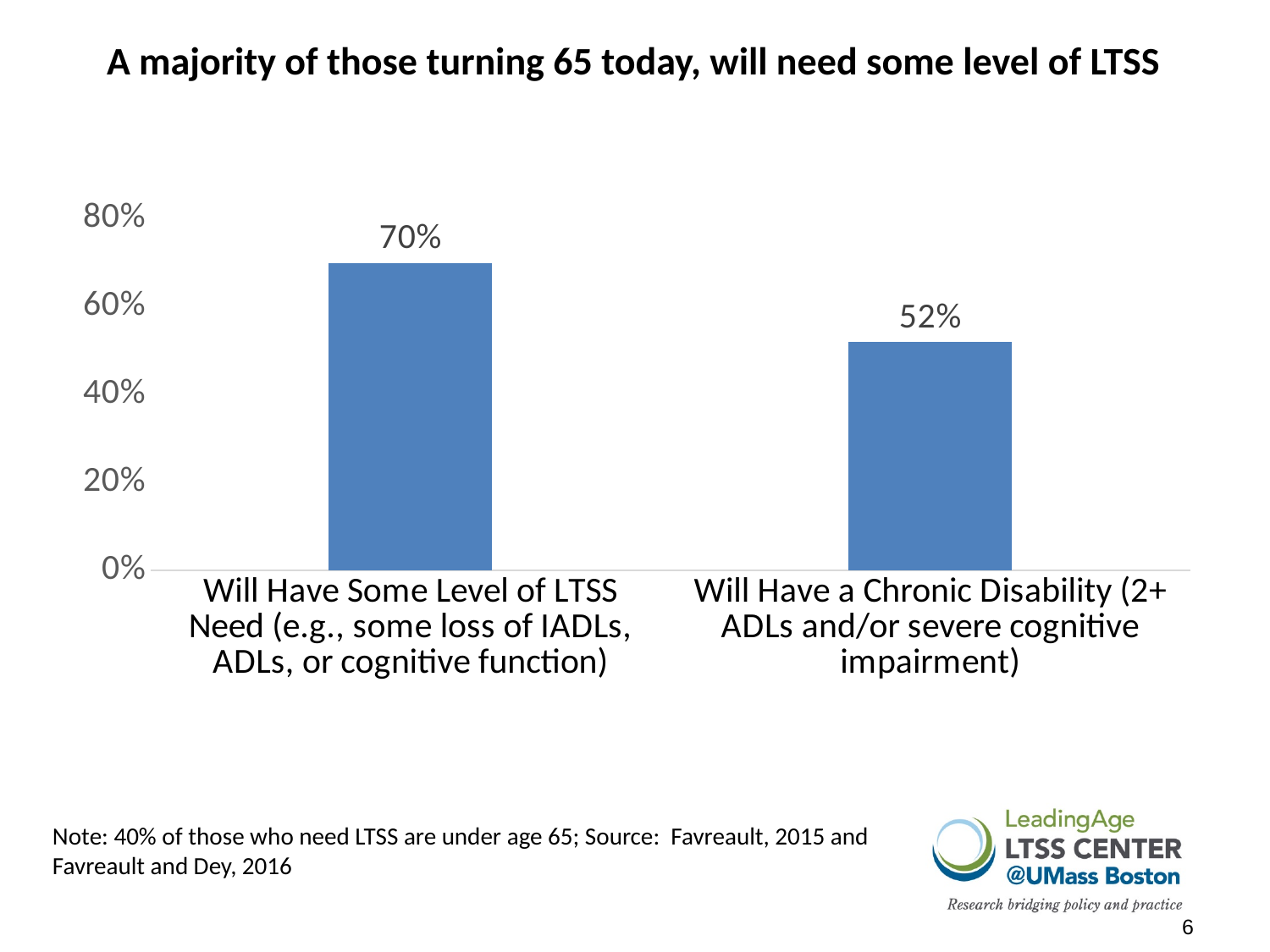

# A majority of those turning 65 today, will need some level of LTSS

### Chart

| Category |  |
|---|---|
| Will Have Some Level of LTSS Need (e.g., some loss of IADLs, ADLs, or cognitive function) | 0.7 |
| Will Have a Chronic Disability (2+ ADLs and/or severe cognitive impairment) | 0.52 |
Note: 40% of those who need LTSS are under age 65; Source:  Favreault, 2015 and Favreault and Dey, 2016
6